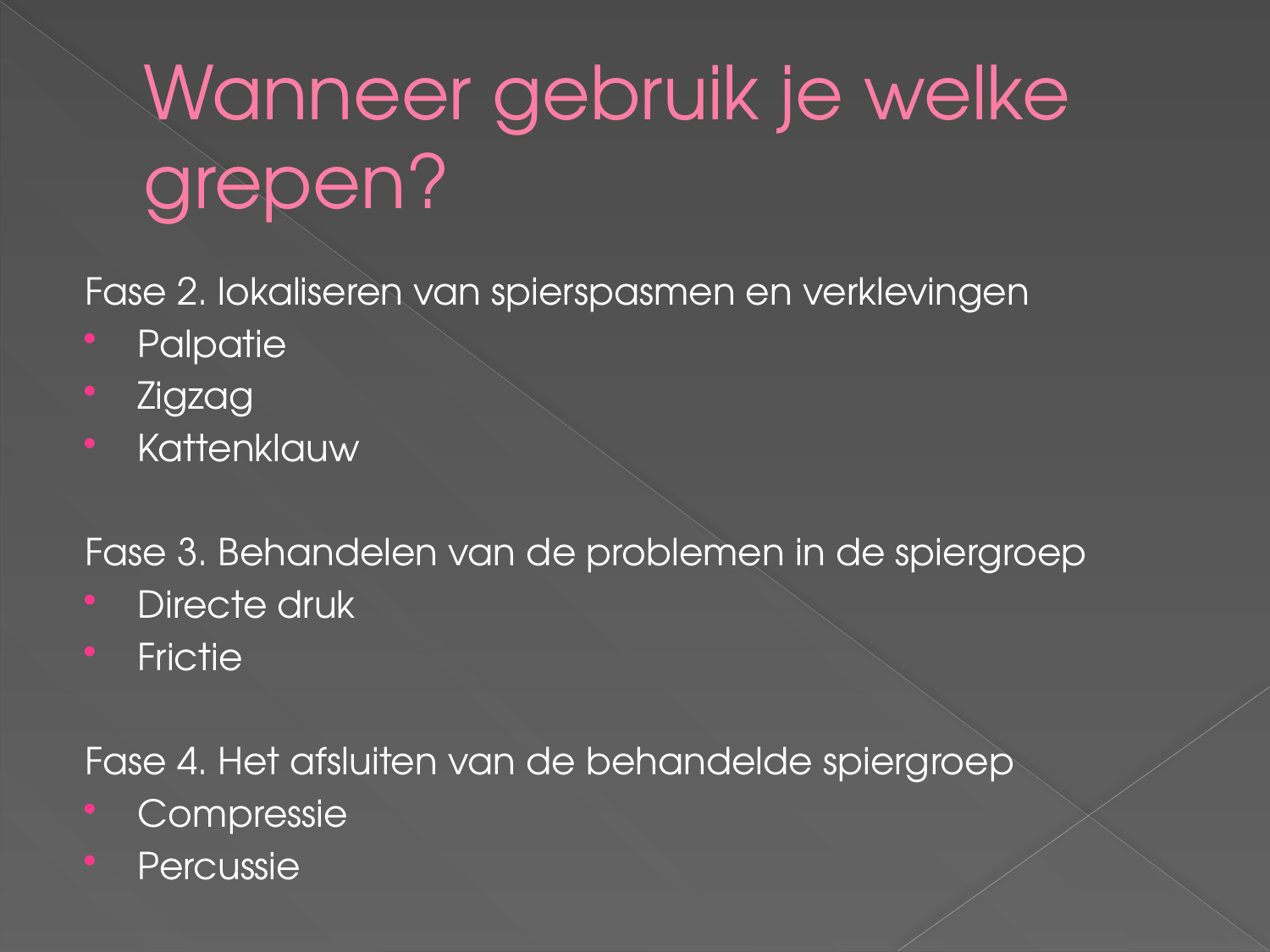

# Wanneer gebruik je welke grepen?
Fase 2. lokaliseren van spierspasmen en verklevingen
Palpatie
Zigzag
Kattenklauw

Fase 3. Behandelen van de problemen in de spiergroep
Directe druk
Frictie

Fase 4. Het afsluiten van de behandelde spiergroep
Compressie
Percussie